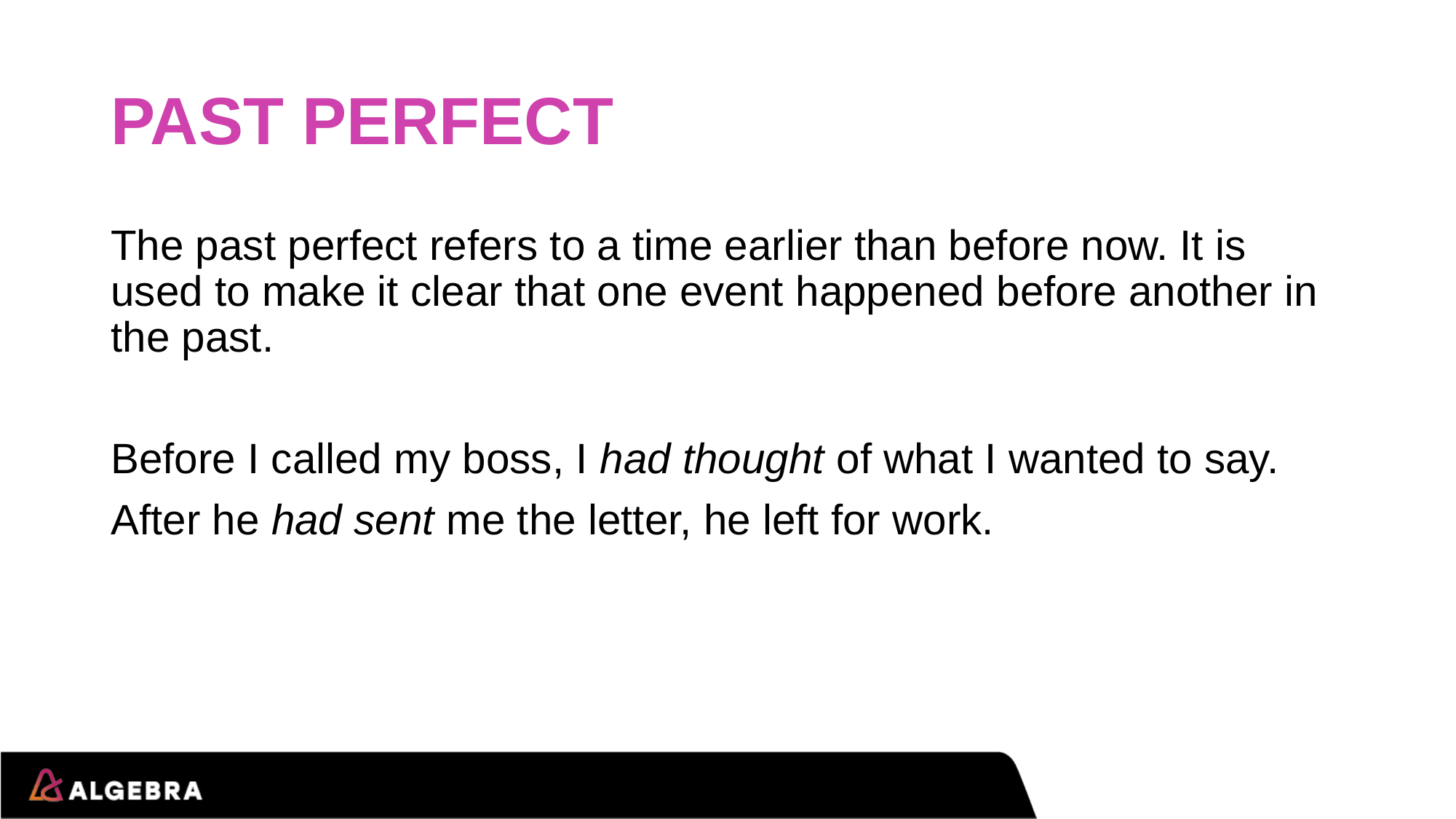

# PAST PERFECT
The past perfect refers to a time earlier than before now. It is used to make it clear that one event happened before another in the past.

Before I called my boss, I had thought of what I wanted to say.
After he had sent me the letter, he left for work.